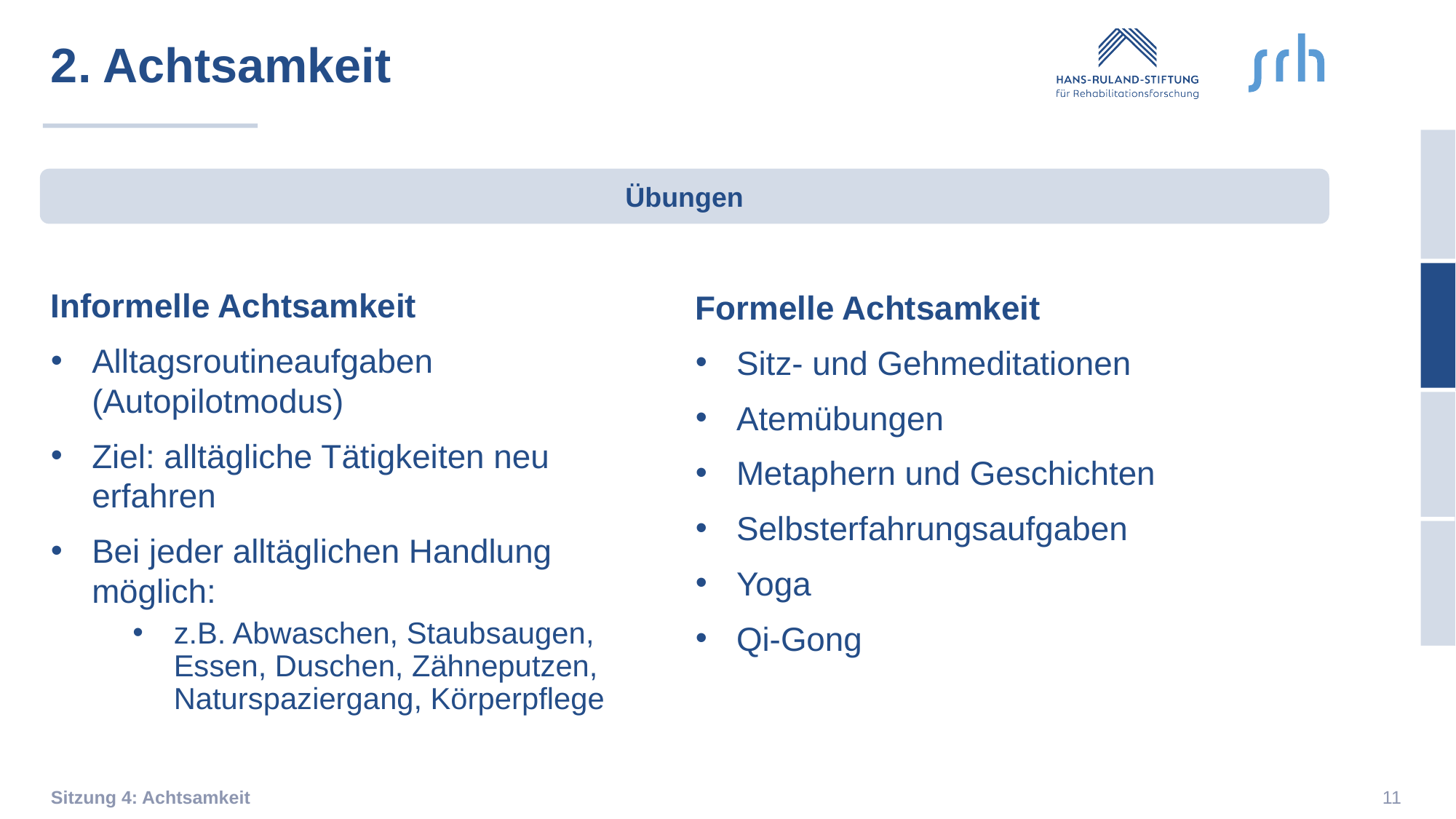

# 2. Achtsamkeit

Informelle Achtsamkeit
Alltagsroutineaufgaben (Autopilotmodus)
Ziel: alltägliche Tätigkeiten neu erfahren
Bei jeder alltäglichen Handlung möglich:
z.B. Abwaschen, Staubsaugen, Essen, Duschen, Zähneputzen, Naturspaziergang, Körperpflege
Übungen

Formelle Achtsamkeit
Sitz- und Gehmeditationen
Atemübungen
Metaphern und Geschichten
Selbsterfahrungsaufgaben
Yoga
Qi-Gong
Sitzung 4: Achtsamkeit
11